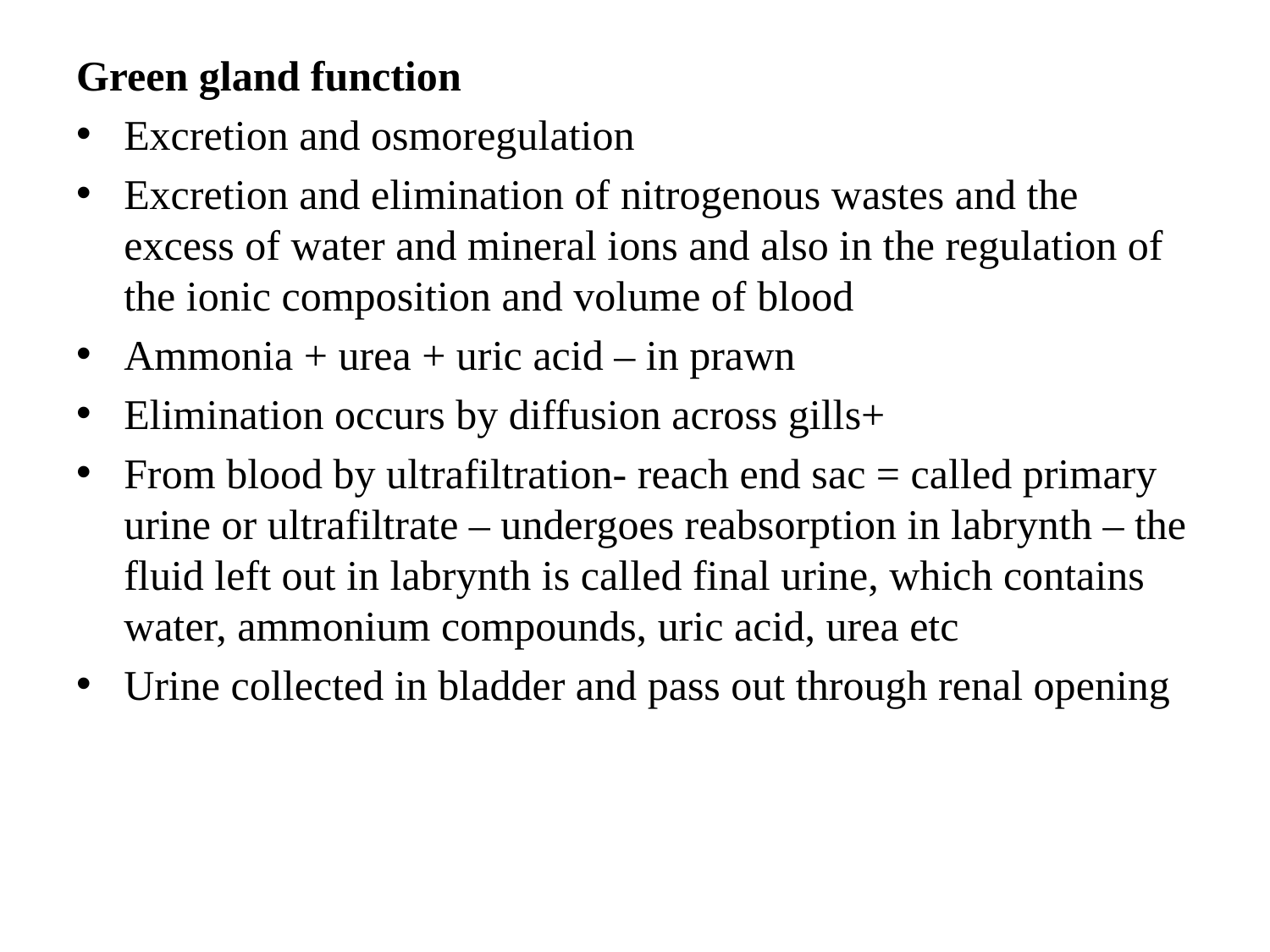

Green gland function
Excretion and osmoregulation
Excretion and elimination of nitrogenous wastes and the excess of water and mineral ions and also in the regulation of the ionic composition and volume of blood
Ammonia + urea + uric acid – in prawn
Elimination occurs by diffusion across gills+
From blood by ultrafiltration- reach end sac = called primary urine or ultrafiltrate – undergoes reabsorption in labrynth – the fluid left out in labrynth is called final urine, which contains water, ammonium compounds, uric acid, urea etc
Urine collected in bladder and pass out through renal opening